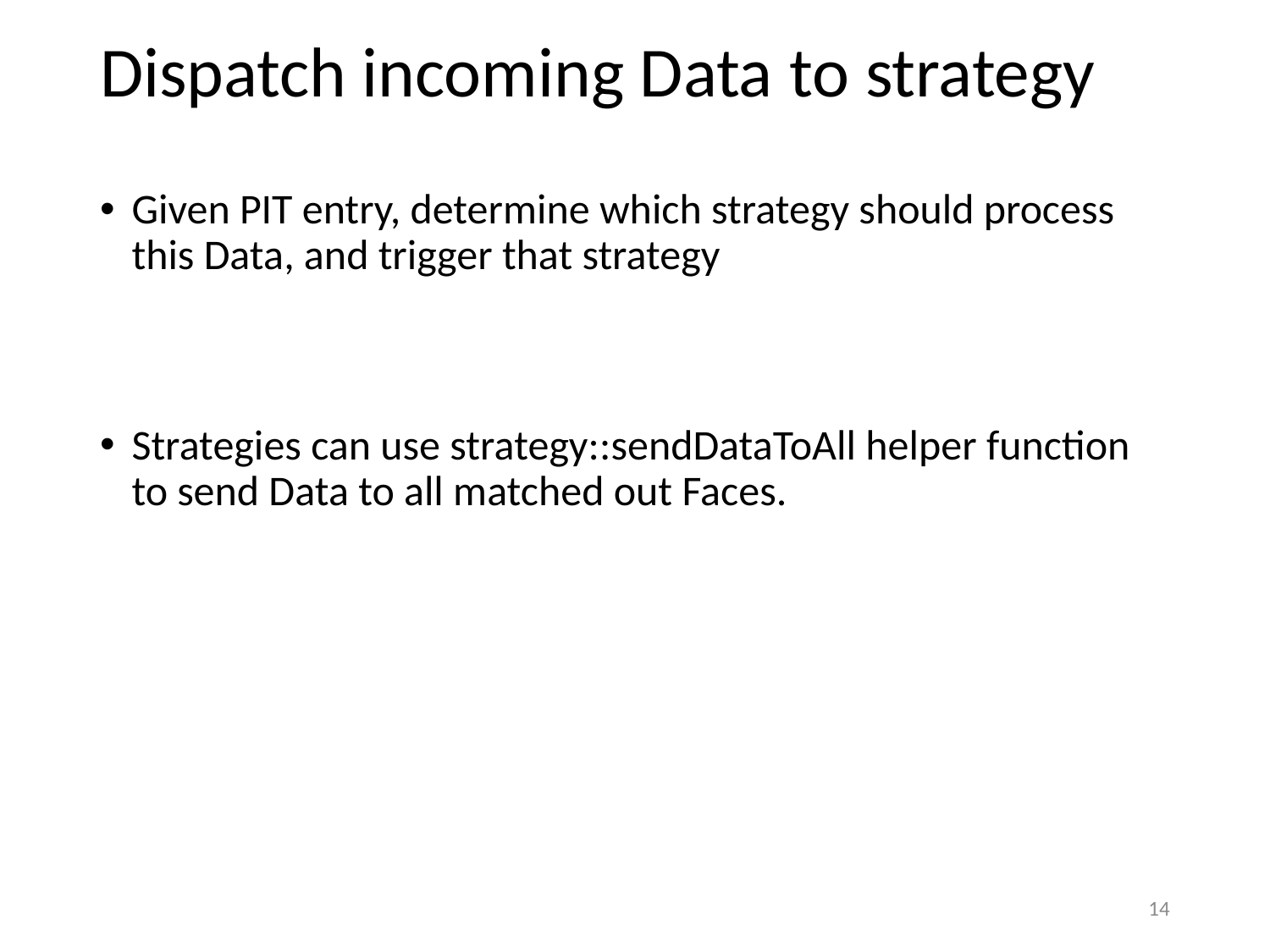

# Dispatch incoming Data to strategy
Given PIT entry, determine which strategy should process this Data, and trigger that strategy

Strategies can use strategy::sendDataToAll helper function to send Data to all matched out Faces.
14